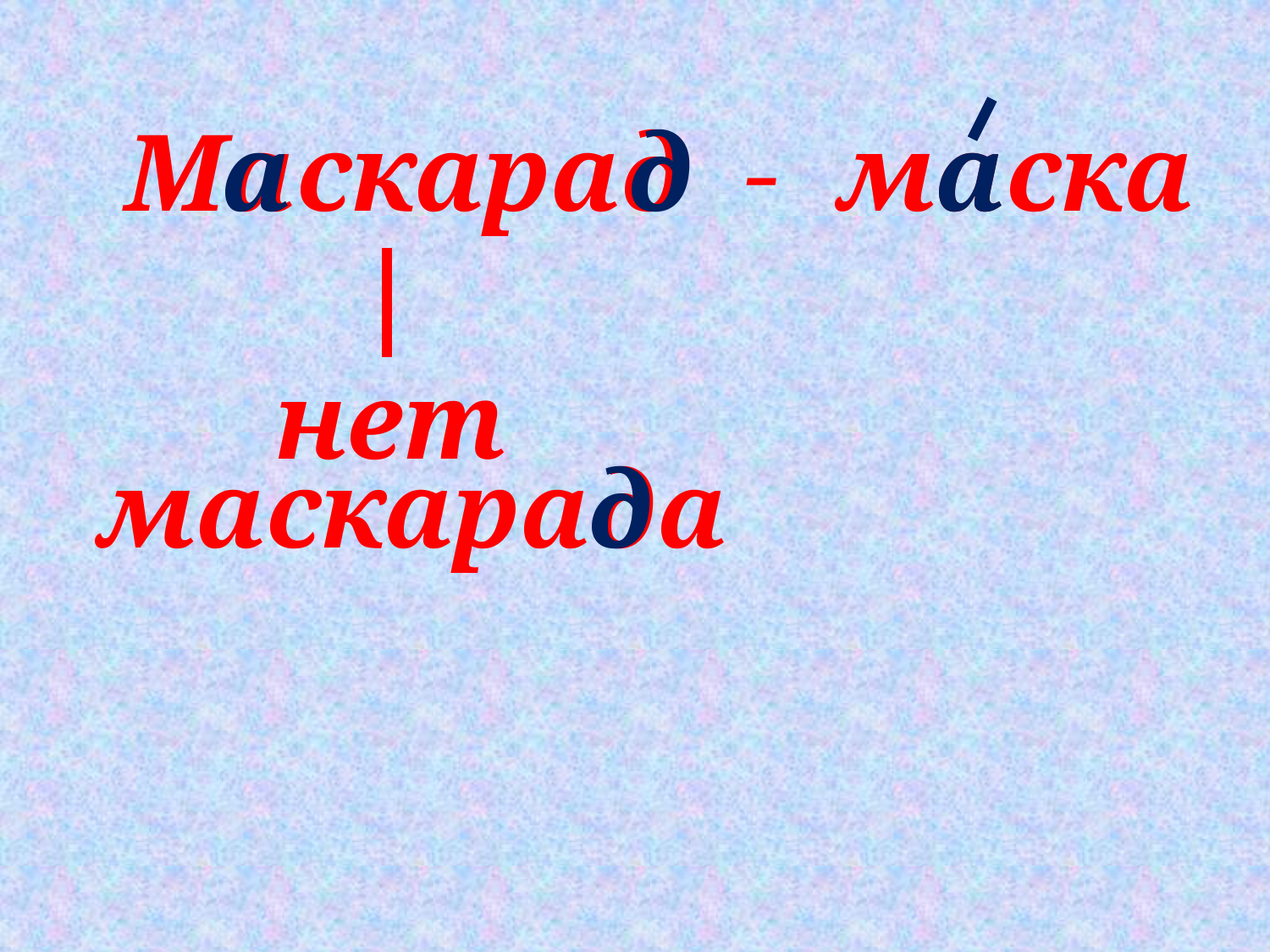

а
Маскарад  -  маска
а
д
нет
маскарада
д